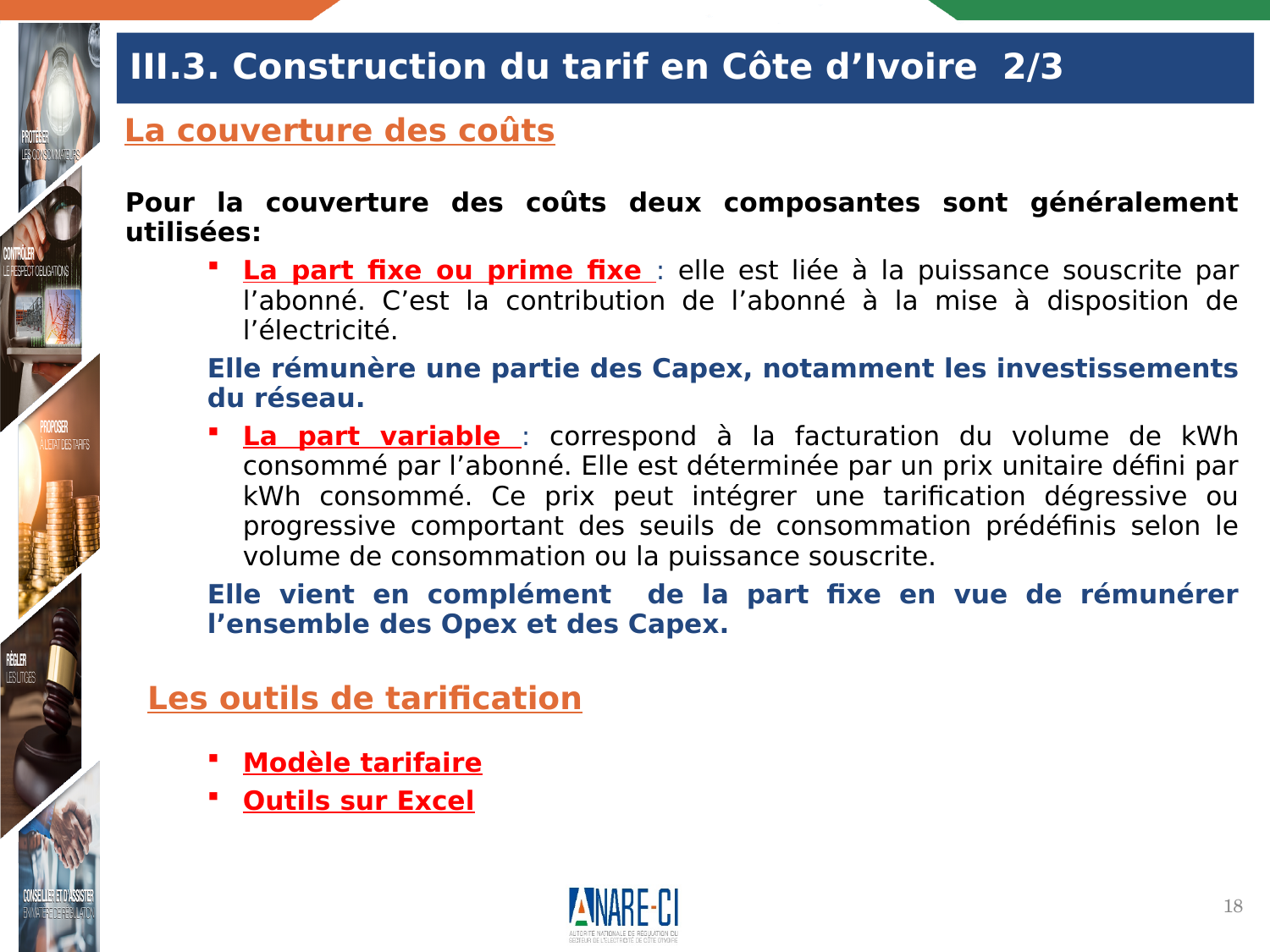

# III.3. Construction du tarif en Côte d’Ivoire  2/3
La couverture des coûts
Pour la couverture des coûts deux composantes sont généralement utilisées:
La part fixe ou prime fixe : elle est liée à la puissance souscrite par l’abonné. C’est la contribution de l’abonné à la mise à disposition de l’électricité.
Elle rémunère une partie des Capex, notamment les investissements du réseau.
La part variable : correspond à la facturation du volume de kWh consommé par l’abonné. Elle est déterminée par un prix unitaire défini par kWh consommé. Ce prix peut intégrer une tarification dégressive ou progressive comportant des seuils de consommation prédéfinis selon le volume de consommation ou la puissance souscrite.
Elle vient en complément  de la part fixe en vue de rémunérer l’ensemble des Opex et des Capex.
Les outils de tarification
Modèle tarifaire
Outils sur Excel
18